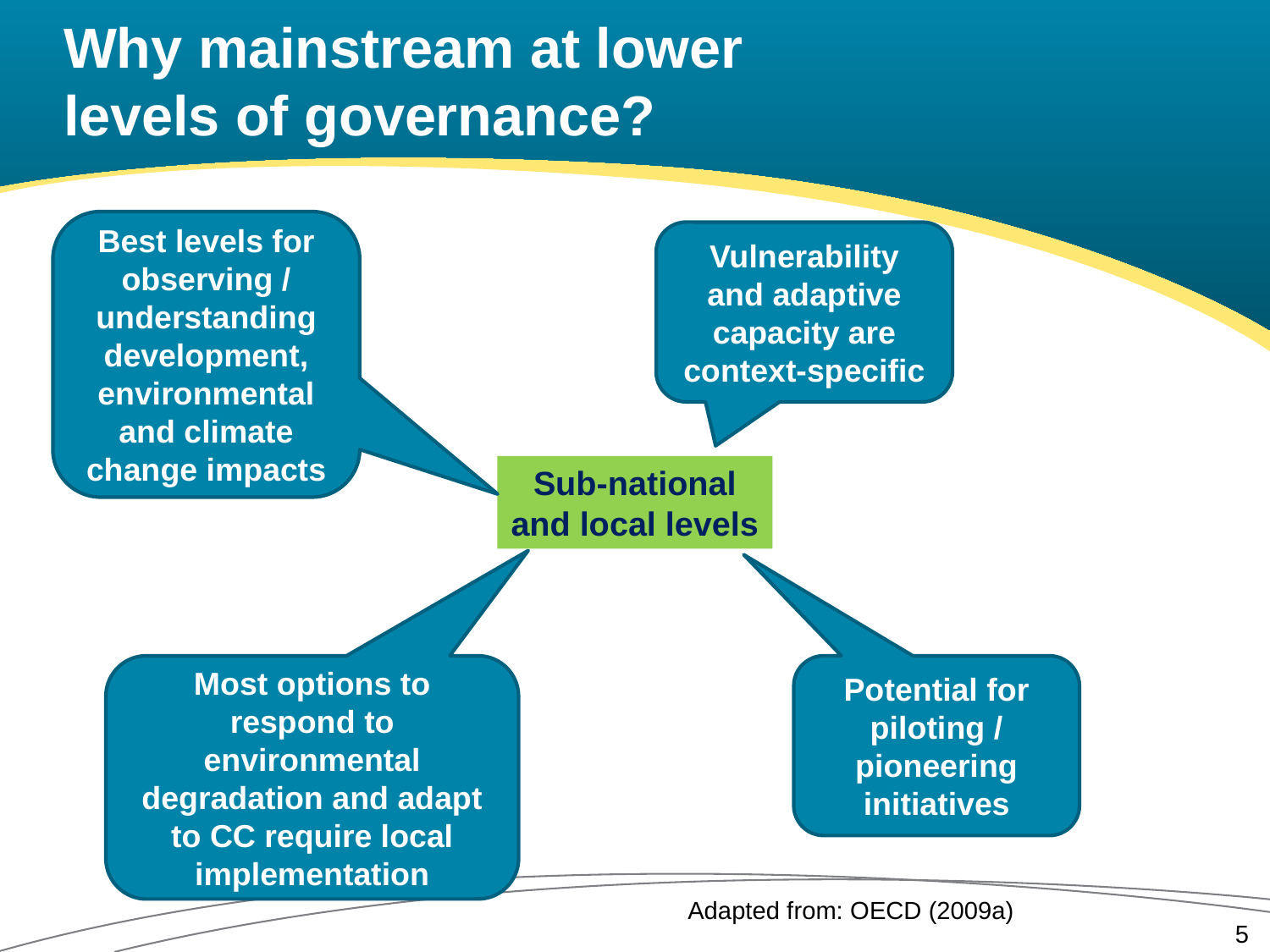

# Why mainstream at lower levels of governance?
Best levels for observing / understanding development, environmental and climate change impacts
Vulnerability and adaptive capacity are context-specific
Sub-national and local levels
Most options to respond to environmental degradation and adapt to CC require local implementation
Potential for piloting / pioneering initiatives
Adapted from: OECD (2009a)
5